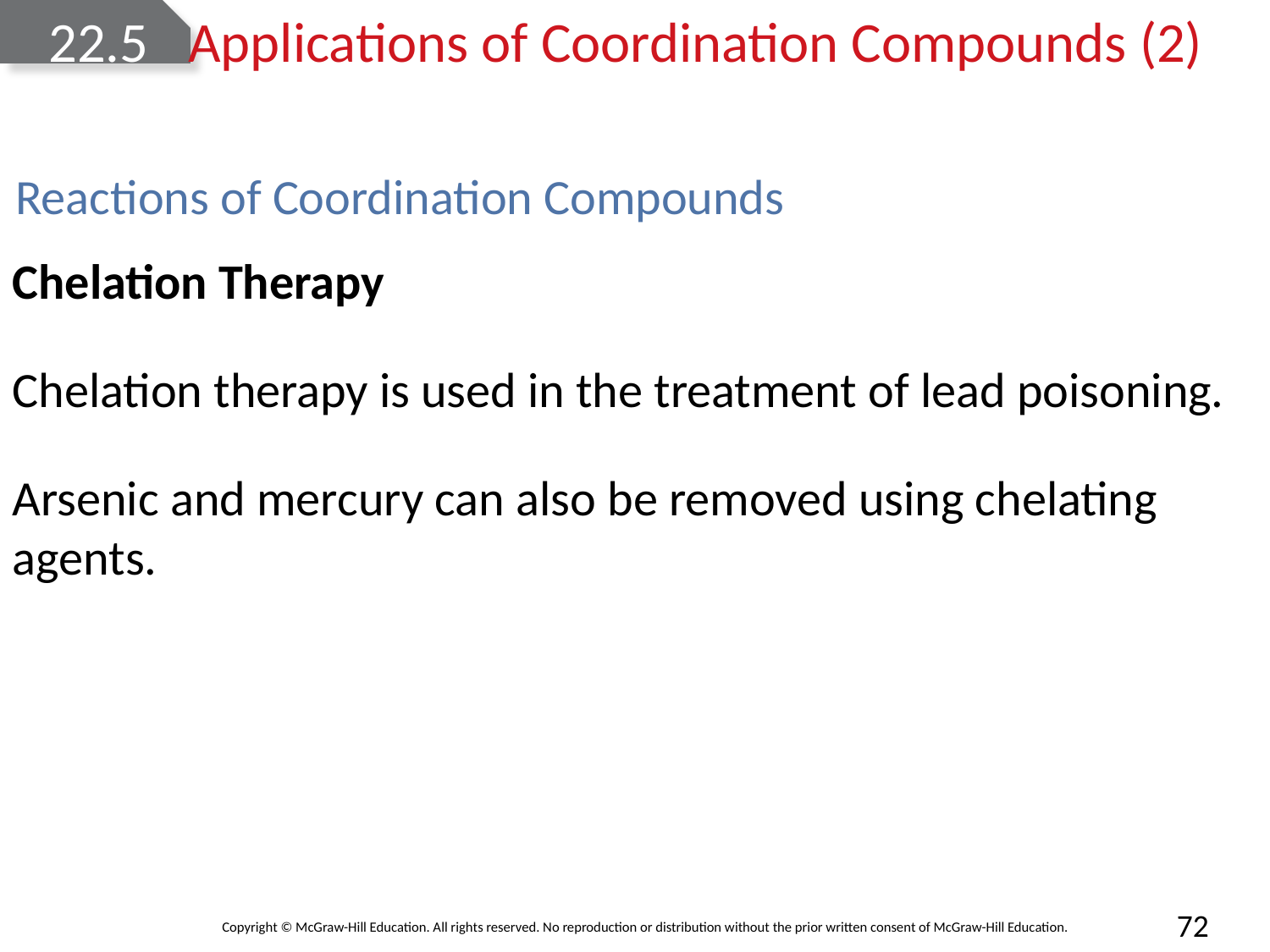

# 22.5	 Applications of Coordination Compounds (2)
Reactions of Coordination Compounds
Chelation Therapy
Chelation therapy is used in the treatment of lead poisoning.
Arsenic and mercury can also be removed using chelating agents.